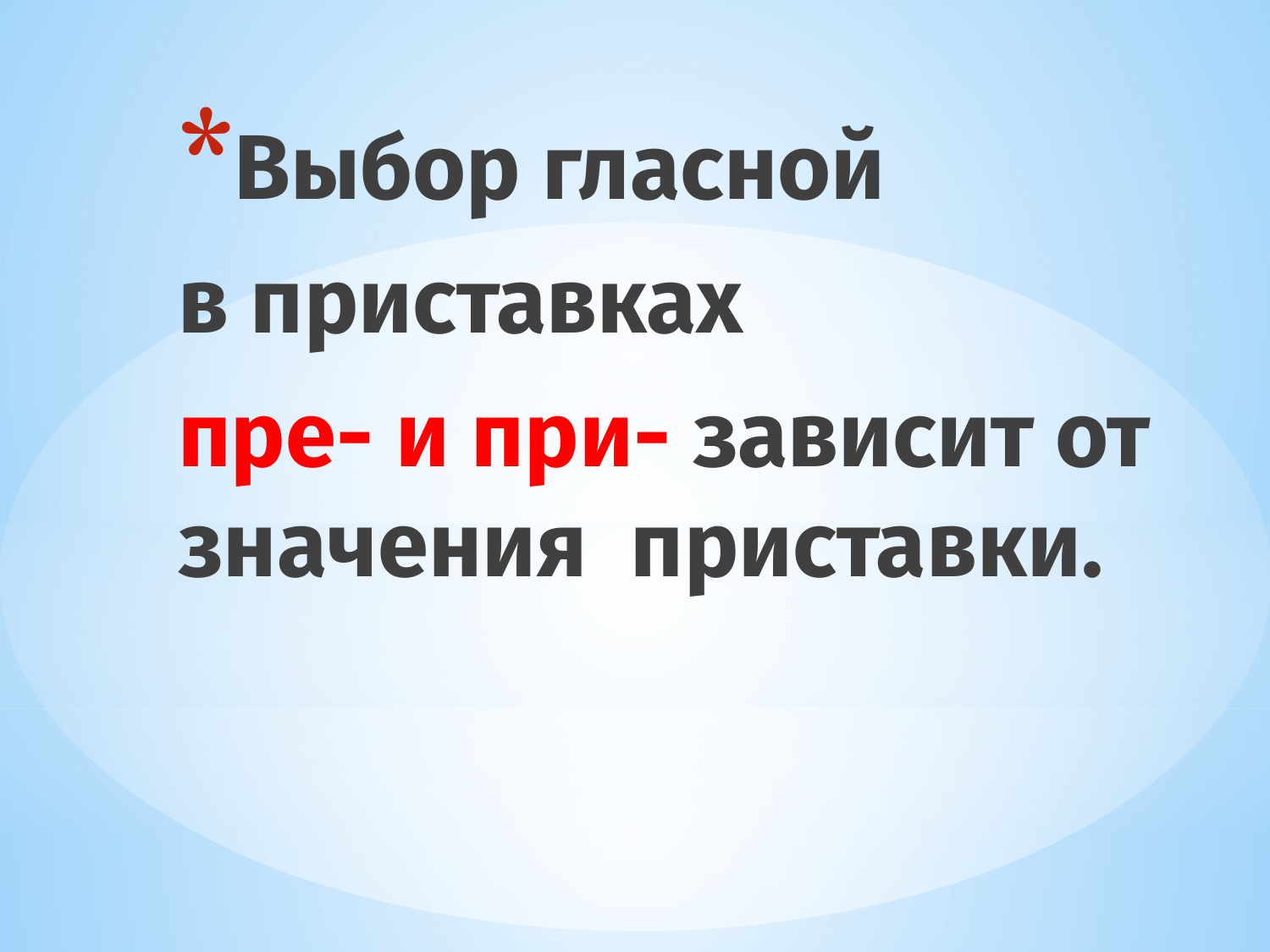

Выбор гласной
в приставках
пре- и при- зависит от значения  приставки.